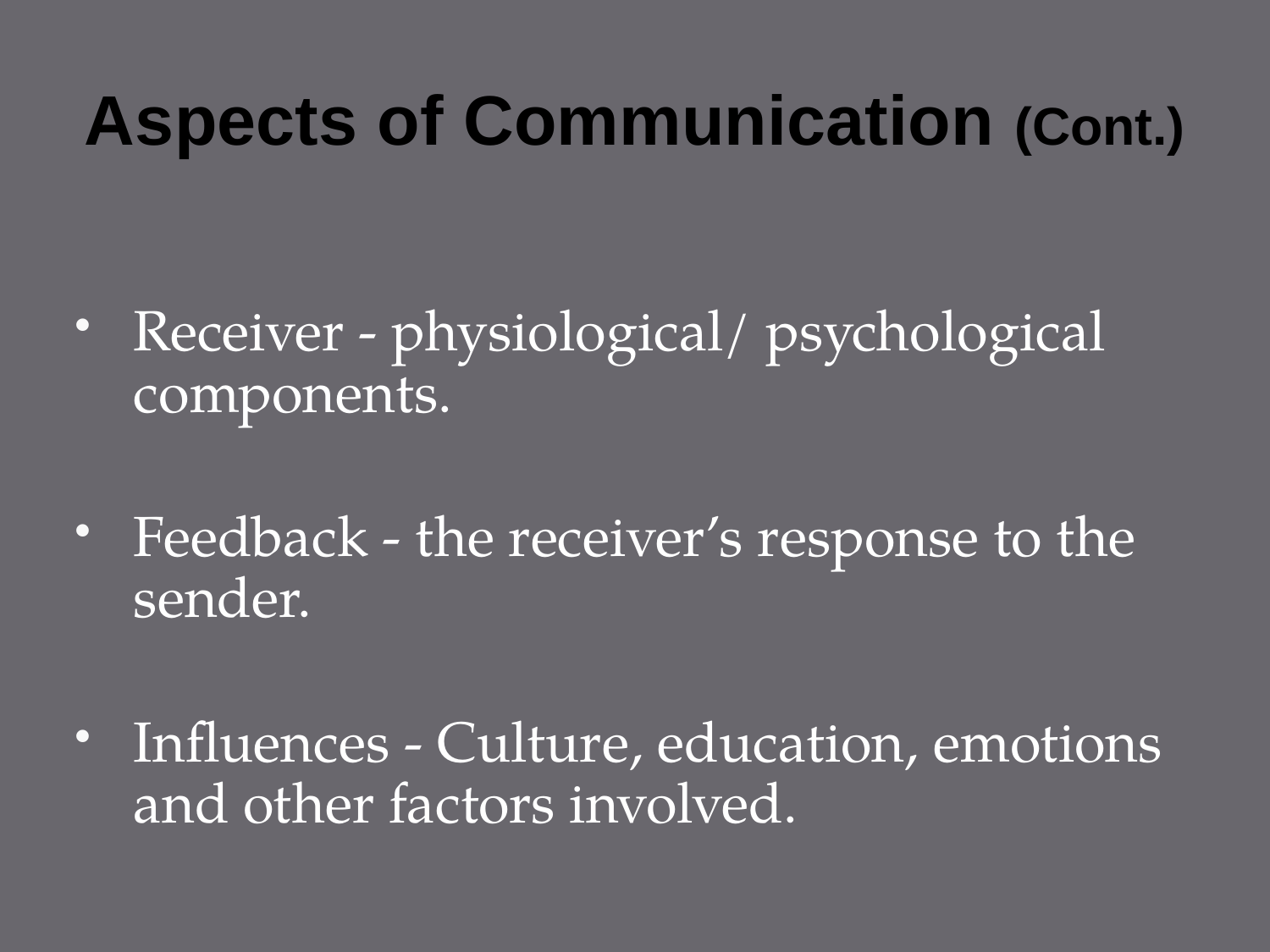

# Aspects of Communication (Cont.)
Receiver - physiological/ psychological components.

Feedback - the receiver’s response to the sender.

Influences - Culture, education, emotions and other factors involved.